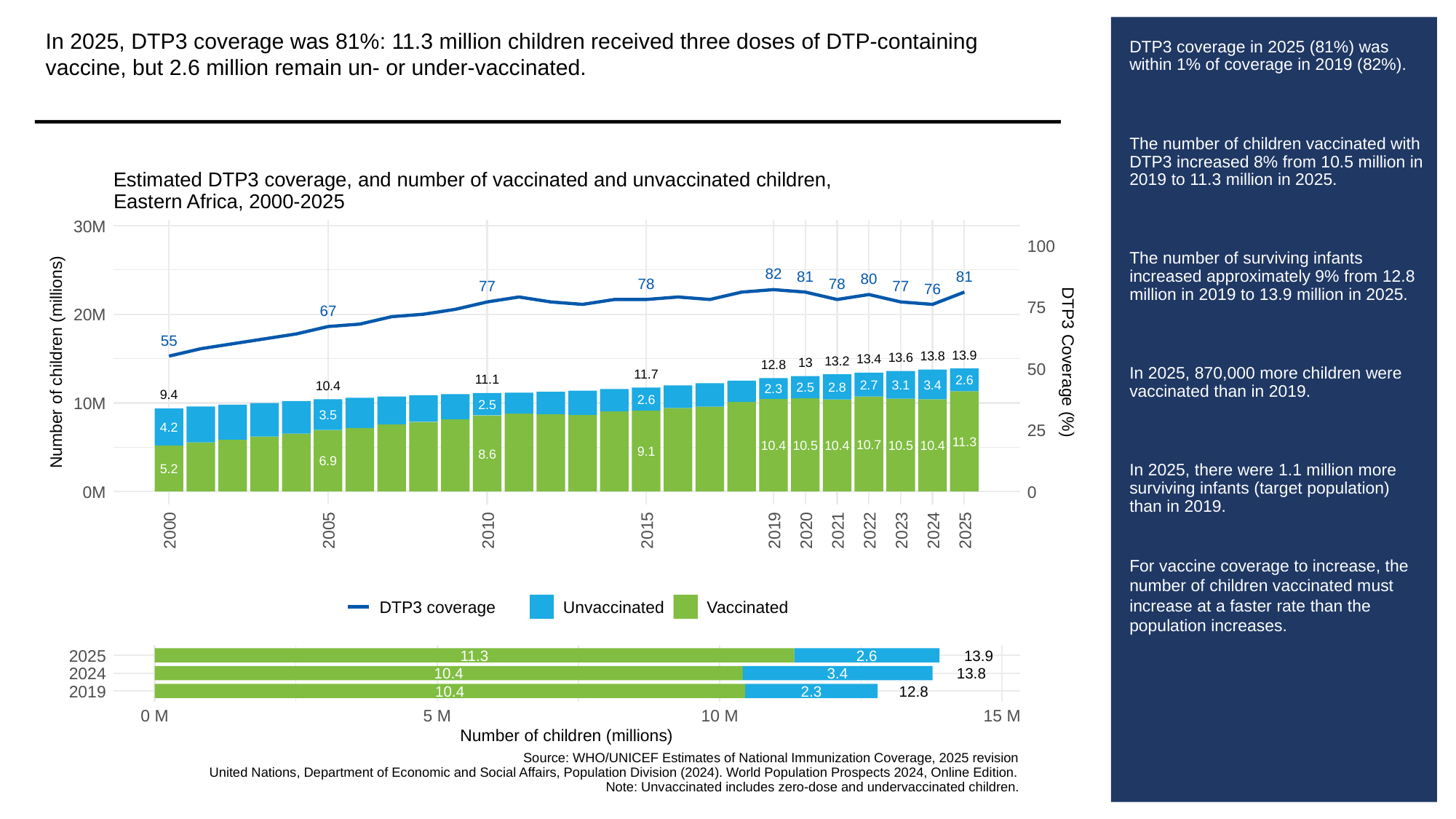

In 2025, DTP3 coverage was 81%: 11.3 million children received three doses of DTP-containing vaccine, but 2.6 million remain un- or under-vaccinated.
# DTP3 coverage in 2025 (81%) was within 1% of coverage in 2019 (82%).

The number of children vaccinated with DTP3 increased 8% from 10.5 million in 2019 to 11.3 million in 2025.

The number of surviving infants increased approximately 9% from 12.8 million in 2019 to 13.9 million in 2025.

In 2025, 870,000 more children were vaccinated than in 2019.

In 2025, there were 1.1 million more surviving infants (target population) than in 2019.

For vaccine coverage to increase, the number of children vaccinated must increase at a faster rate than the population increases.

Estimated DTP3 coverage, and number of vaccinated and unvaccinated children,
Eastern Africa, 2000-2025
30M

100
82

81
81
80
78
78
77
77
76

75
67
20M

55
13.9
13.8
13.6
13.4
13.2
Number of children (millions)
DTP3 Coverage (%)
13

12.8
50

11.7

11.1
2.6

3.4
2.7
3.1

10.4
2.8
2.5

2.3

9.4

2.6

10M

2.5

3.5

4.2
25

11.3
10.7

10.5
10.5
10.4
10.4
10.4

9.1

8.6
6.9
5.2
0M
0

2000
2005
2010
2015
2019
2020
2021
2022
2023
2024
2025

DTP3 coverage
Unvaccinated
Vaccinated

2025
11.3
2.6
13.9

2024
10.4
3.4
13.8

2019
10.4
2.3
12.8

0 M
5 M
10 M
15 M
Number of children (millions)
Source: WHO/UNICEF Estimates of National Immunization Coverage, 2025 revision
United Nations, Department of Economic and Social Affairs, Population Division (2024). World Population Prospects 2024, Online Edition.
Note: Unvaccinated includes zero-dose and undervaccinated children.